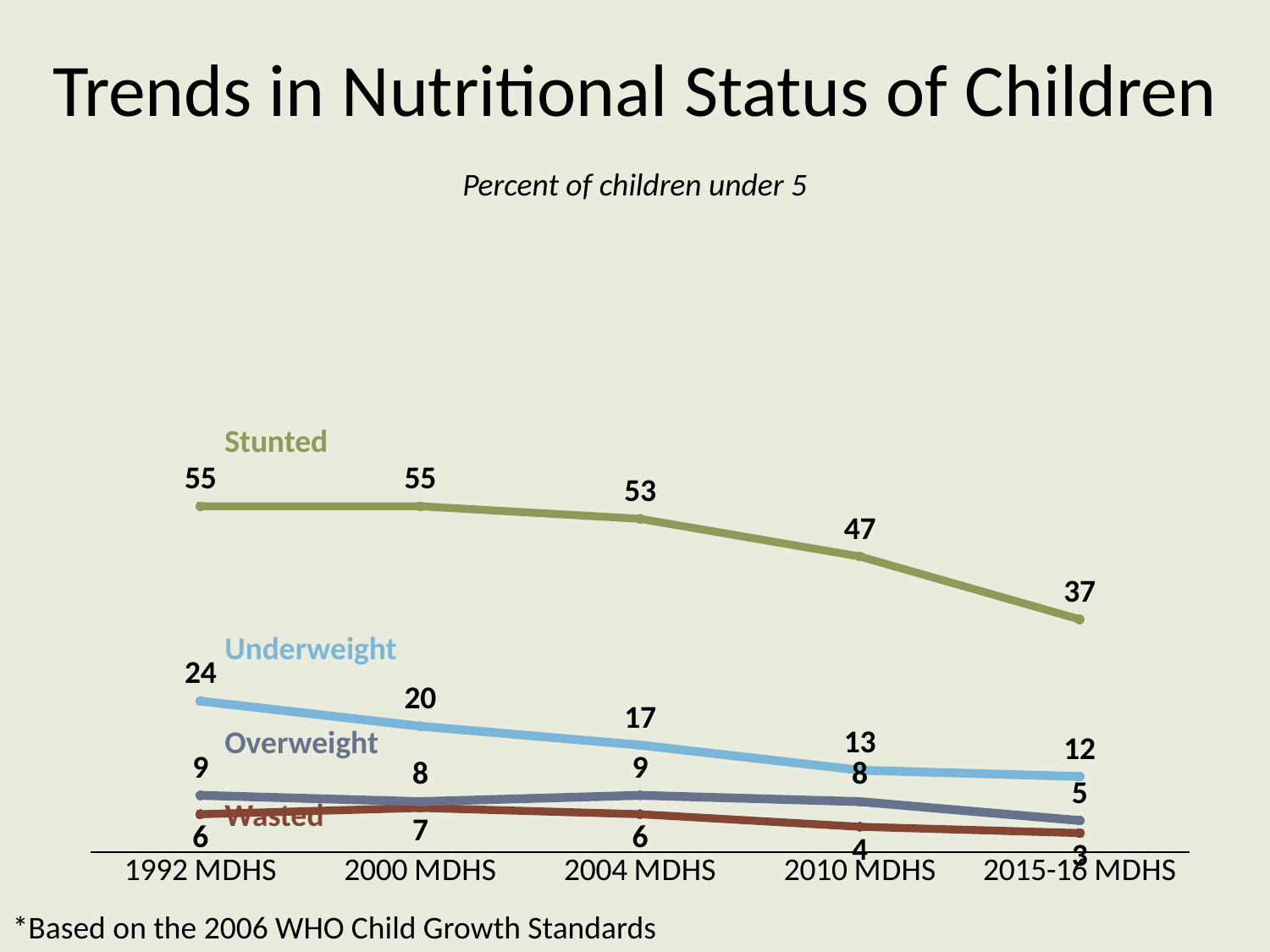

# Trends in Nutritional Status of Children
Percent of children under 5

### Chart

| Category | Stunted | Wasted | Underweight | Overweight |
|---|---|---|---|---|
| 1992 MDHS | 55.0 | 6.0 | 24.0 | 9.0 |
| 2000 MDHS | 55.0 | 7.0 | 20.0 | 8.0 |
| 2004 MDHS | 53.0 | 6.0 | 17.0 | 9.0 |
| 2010 MDHS | 47.0 | 4.0 | 13.0 | 8.0 |
| 2015-16 MDHS | 37.0 | 3.0 | 12.0 | 5.0 |
Stunted
Underweight
Overweight
Wasted
*Based on the 2006 WHO Child Growth Standards